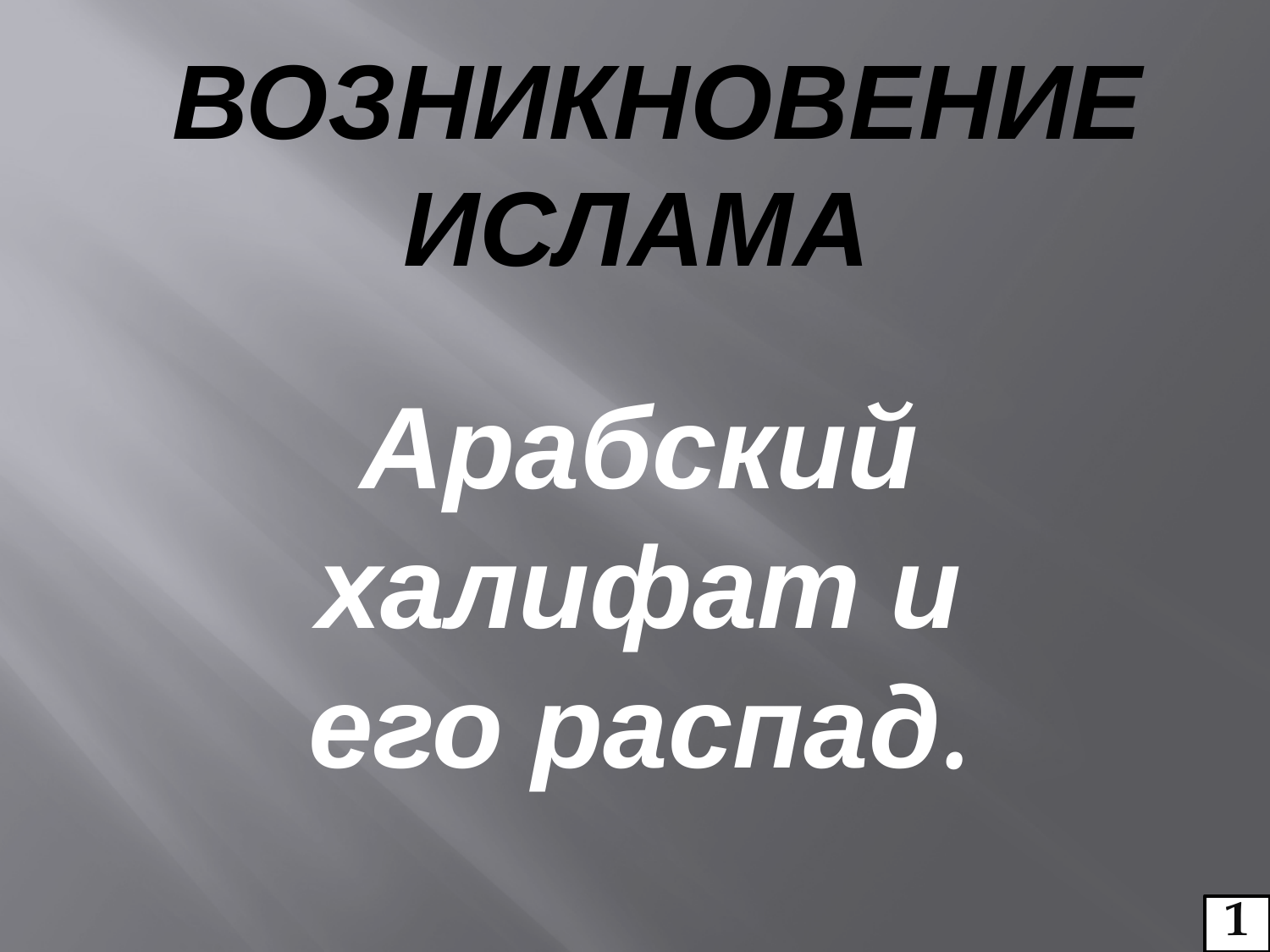

# Возникновение ислама
Арабский халифат и его распад.
1